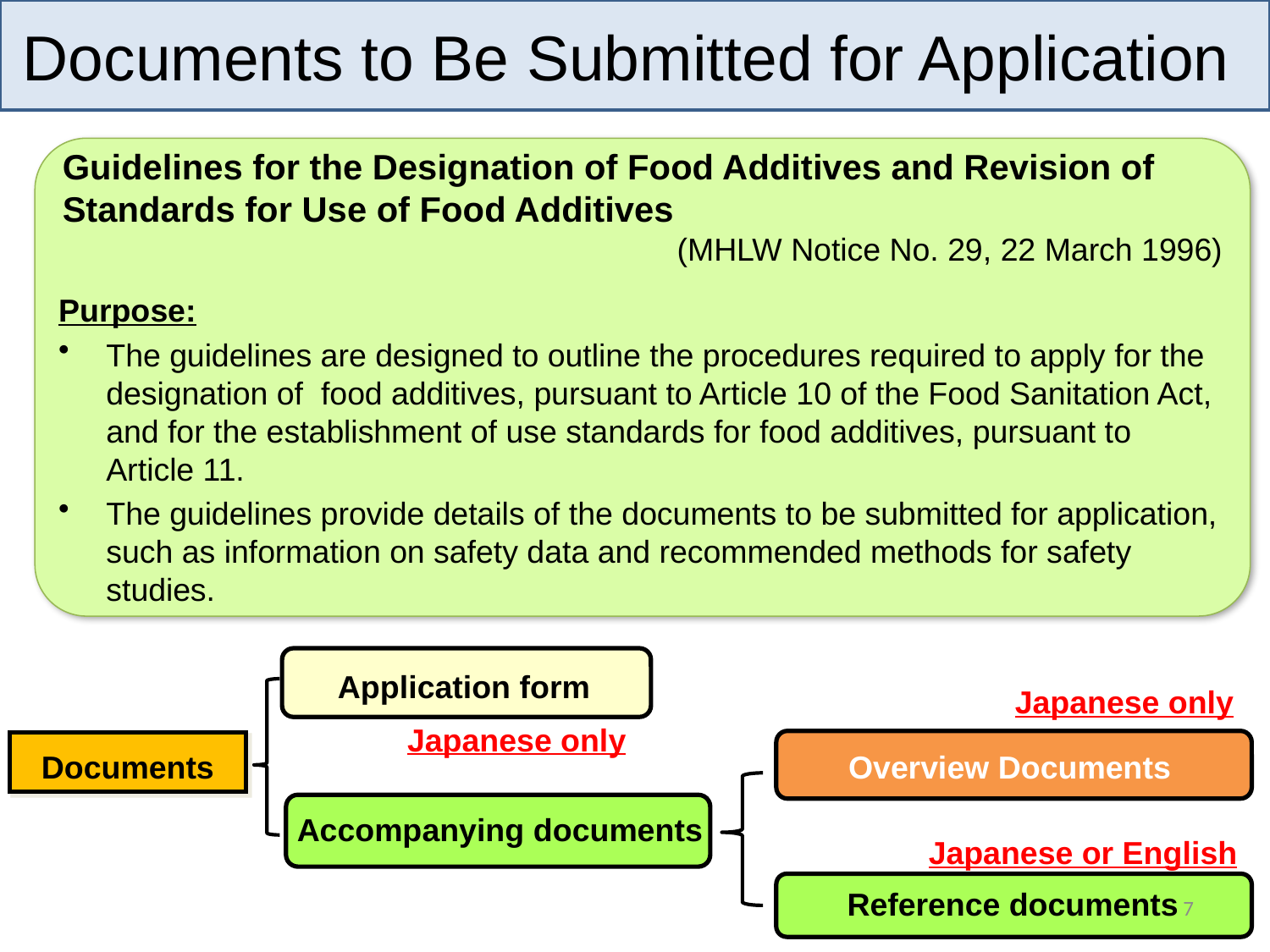

Documents to Be Submitted for Application
Guidelines for the Designation of Food Additives and Revision of  Standards for Use of Food Additives
  (MHLW Notice No. 29, 22 March 1996)

Purpose:
The guidelines are designed to outline the procedures required to apply for the designation of  food additives, pursuant to Article 10 of the Food Sanitation Act, and for the establishment of use standards for food additives, pursuant to Article 11.
The guidelines provide details of the documents to be submitted for application, such as information on safety data and recommended methods for safety studies.

Application form
Japanese only

Japanese only

Overview Documents
Documents

Accompanying documents
Japanese or English

Reference documents
7